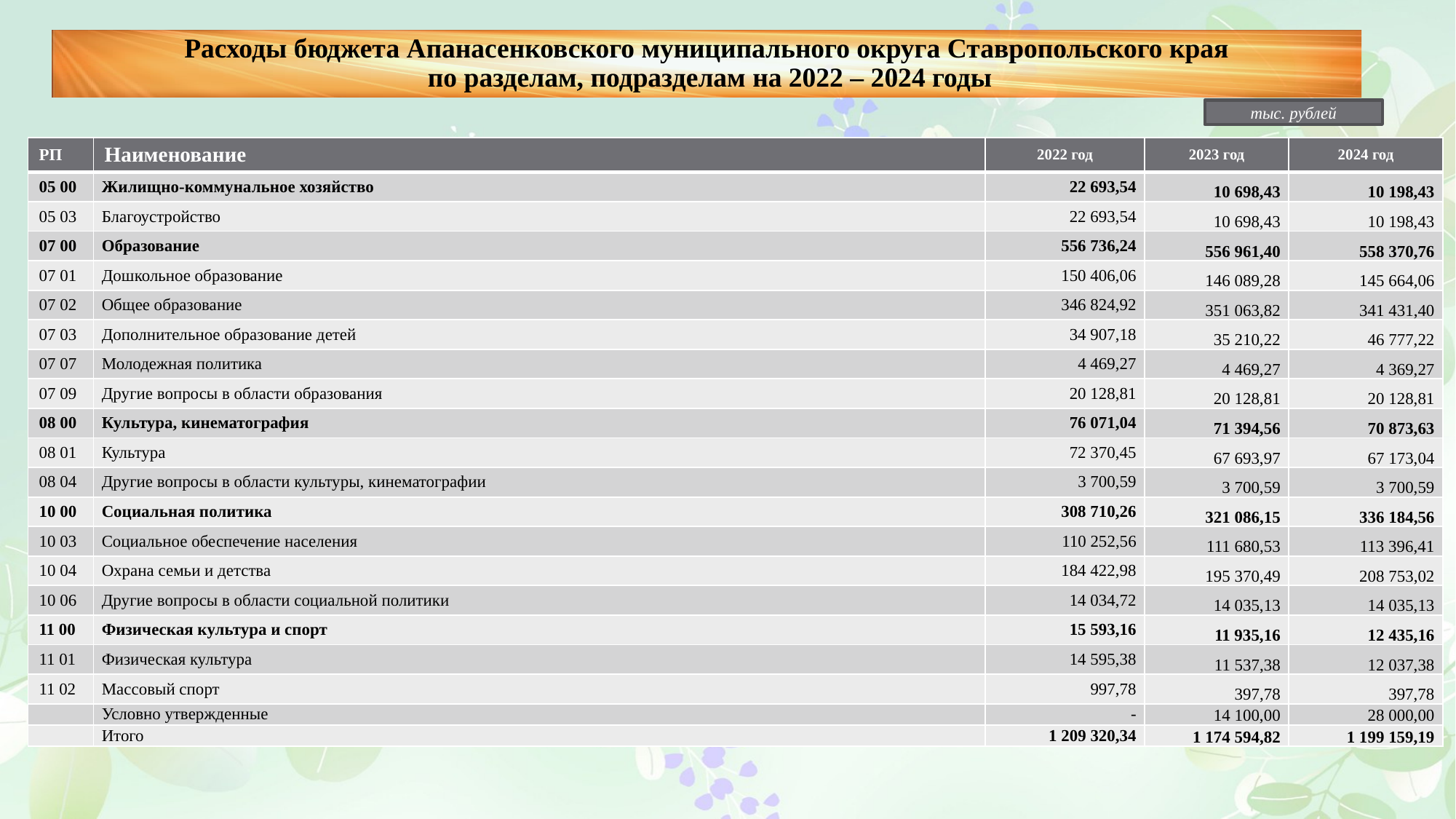

# Расходы бюджета Апанасенковского муниципального округа Ставропольского края по разделам, подразделам на 2022 – 2024 годы
тыс. рублей
| РП | Наименование | 2022 год | 2023 год | 2024 год |
| --- | --- | --- | --- | --- |
| 05 00 | Жилищно-коммунальное хозяйство | 22 693,54 | 10 698,43 | 10 198,43 |
| 05 03 | Благоустройство | 22 693,54 | 10 698,43 | 10 198,43 |
| 07 00 | Образование | 556 736,24 | 556 961,40 | 558 370,76 |
| 07 01 | Дошкольное образование | 150 406,06 | 146 089,28 | 145 664,06 |
| 07 02 | Общее образование | 346 824,92 | 351 063,82 | 341 431,40 |
| 07 03 | Дополнительное образование детей | 34 907,18 | 35 210,22 | 46 777,22 |
| 07 07 | Молодежная политика | 4 469,27 | 4 469,27 | 4 369,27 |
| 07 09 | Другие вопросы в области образования | 20 128,81 | 20 128,81 | 20 128,81 |
| 08 00 | Культура, кинематография | 76 071,04 | 71 394,56 | 70 873,63 |
| 08 01 | Культура | 72 370,45 | 67 693,97 | 67 173,04 |
| 08 04 | Другие вопросы в области культуры, кинематографии | 3 700,59 | 3 700,59 | 3 700,59 |
| 10 00 | Социальная политика | 308 710,26 | 321 086,15 | 336 184,56 |
| 10 03 | Социальное обеспечение населения | 110 252,56 | 111 680,53 | 113 396,41 |
| 10 04 | Охрана семьи и детства | 184 422,98 | 195 370,49 | 208 753,02 |
| 10 06 | Другие вопросы в области социальной политики | 14 034,72 | 14 035,13 | 14 035,13 |
| 11 00 | Физическая культура и спорт | 15 593,16 | 11 935,16 | 12 435,16 |
| 11 01 | Физическая культура | 14 595,38 | 11 537,38 | 12 037,38 |
| 11 02 | Массовый спорт | 997,78 | 397,78 | 397,78 |
|  | Условно утвержденные | - | 14 100,00 | 28 000,00 |
|  | Итого | 1 209 320,34 | 1 174 594,82 | 1 199 159,19 |